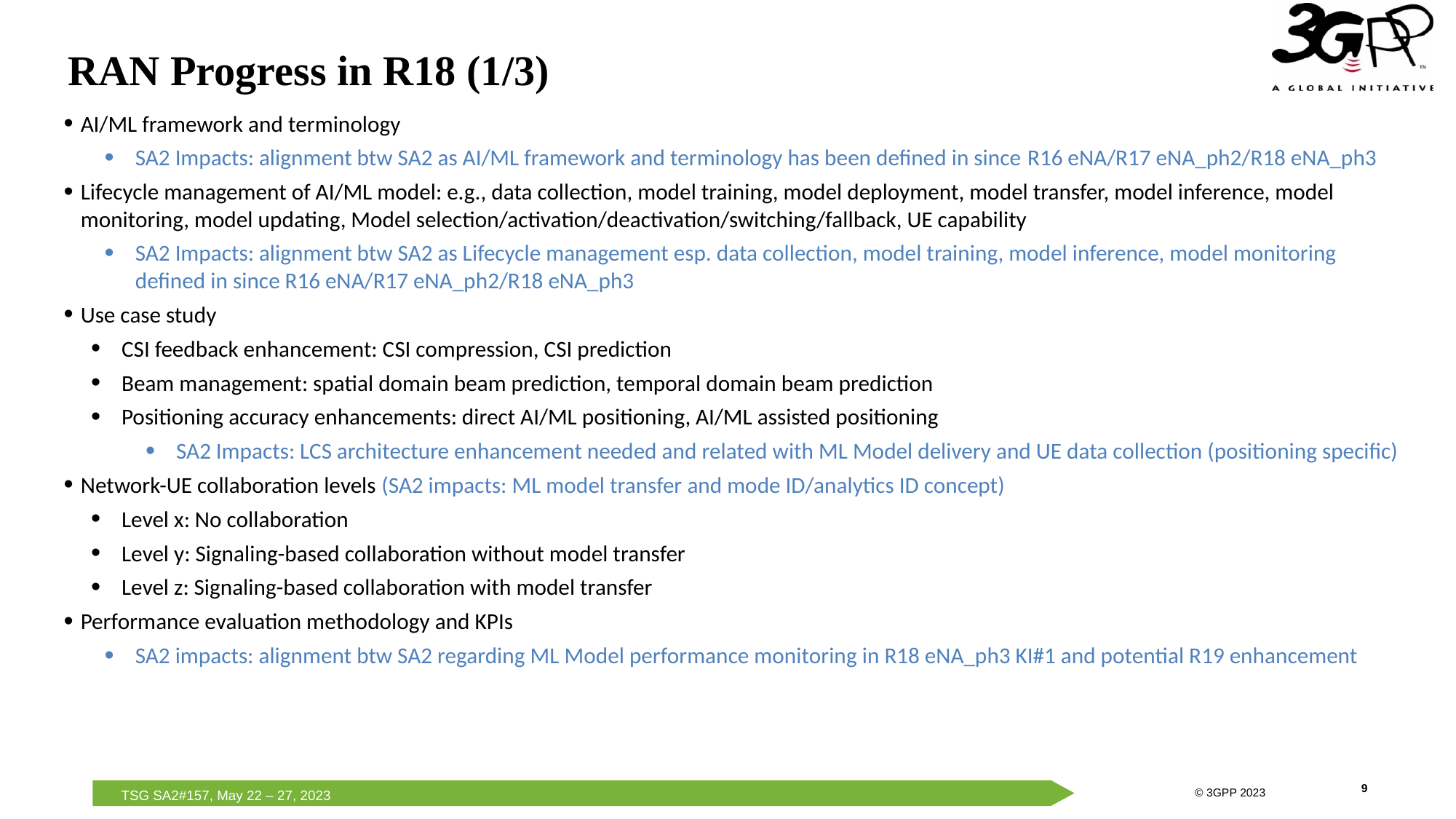

RAN Progress in R18 (1/3)
AI/ML framework and terminology
SA2 Impacts: alignment btw SA2 as AI/ML framework and terminology has been defined in since R16 eNA/R17 eNA_ph2/R18 eNA_ph3
Lifecycle management of AI/ML model: e.g., data collection, model training, model deployment, model transfer, model inference, model monitoring, model updating, Model selection/activation/deactivation/switching/fallback, UE capability
SA2 Impacts: alignment btw SA2 as Lifecycle management esp. data collection, model training, model inference, model monitoring defined in since R16 eNA/R17 eNA_ph2/R18 eNA_ph3
Use case study
CSI feedback enhancement: CSI compression, CSI prediction
Beam management: spatial domain beam prediction, temporal domain beam prediction
Positioning accuracy enhancements: direct AI/ML positioning, AI/ML assisted positioning
SA2 Impacts: LCS architecture enhancement needed and related with ML Model delivery and UE data collection (positioning specific)
Network-UE collaboration levels (SA2 impacts: ML model transfer and mode ID/analytics ID concept)
Level x: No collaboration
Level y: Signaling-based collaboration without model transfer
Level z: Signaling-based collaboration with model transfer
Performance evaluation methodology and KPIs
SA2 impacts: alignment btw SA2 regarding ML Model performance monitoring in R18 eNA_ph3 KI#1 and potential R19 enhancement
xxx